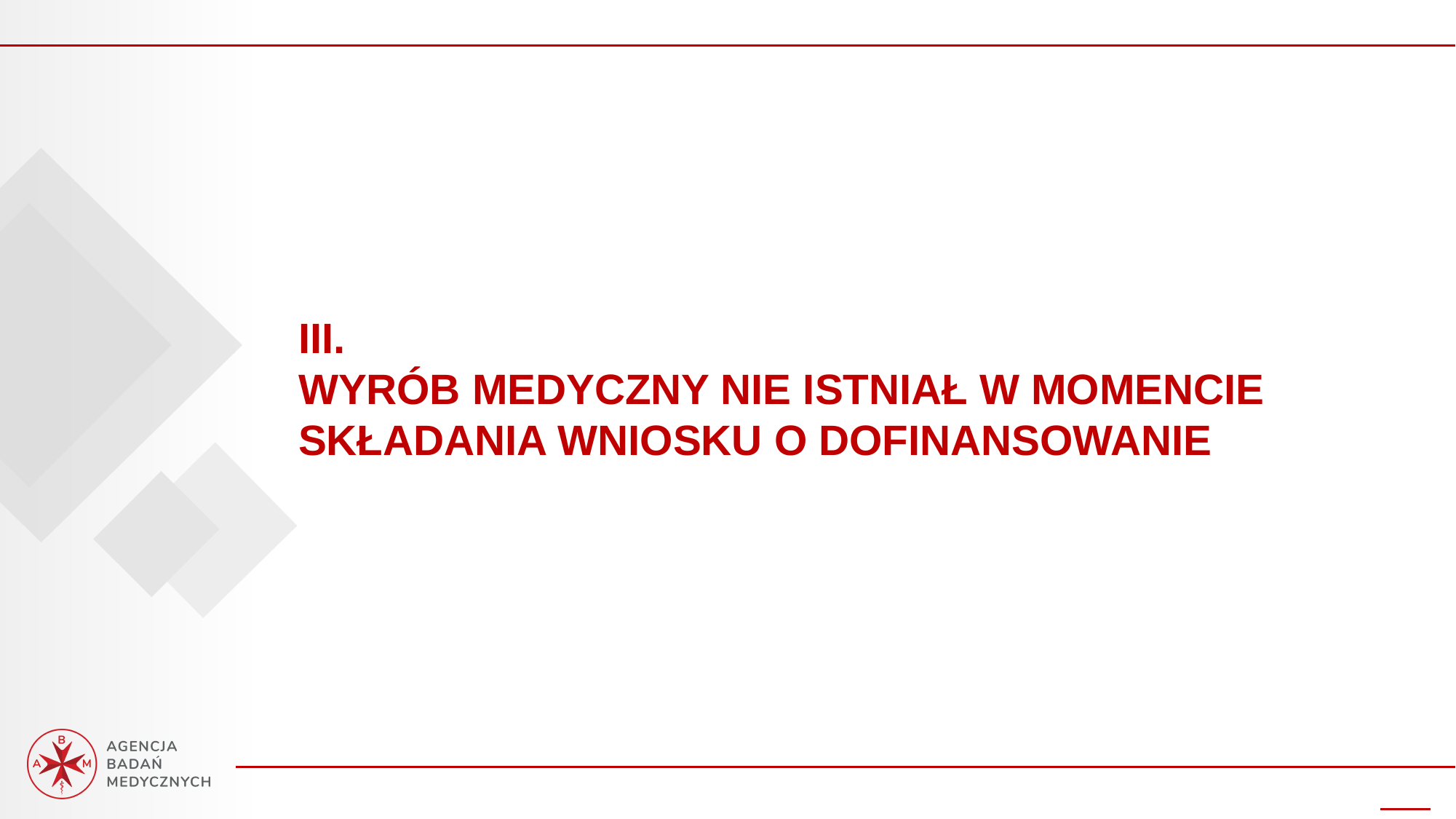

III.
WYRÓB MEDYCZNY NIE ISTNIAŁ W MOMENCIE SKŁADANIA WNIOSKU O DOFINANSOWANIE